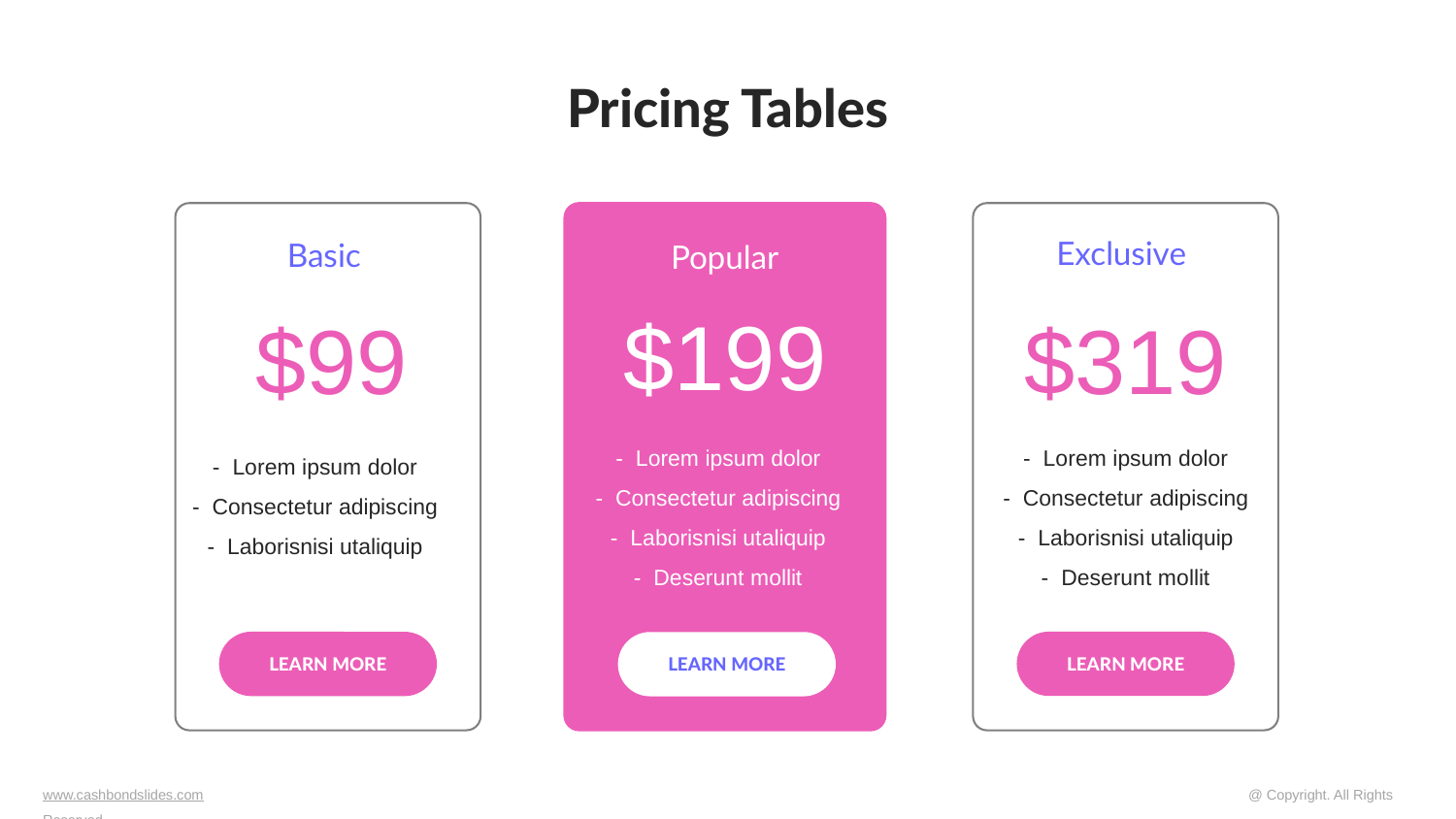

Pricing Tables

Basic
$99
-  Lorem ipsum dolor
-  Сonsectetur adipiscing
-  Laborisnisi utaliquip

LEARN MORE

Popular
$199
-  Lorem ipsum dolor
-  Сonsectetur adipiscing
-  Laborisnisi utaliquip
-  Deserunt mollit

LEARN MORE

Exclusive
$319
-  Lorem ipsum dolor
-  Сonsectetur adipiscing
-  Laborisnisi utaliquip
-  Deserunt mollit

LEARN MORE
www.cashbondslides.com	                                                                                                			                                                @ Copyright. All Rights Reserved.